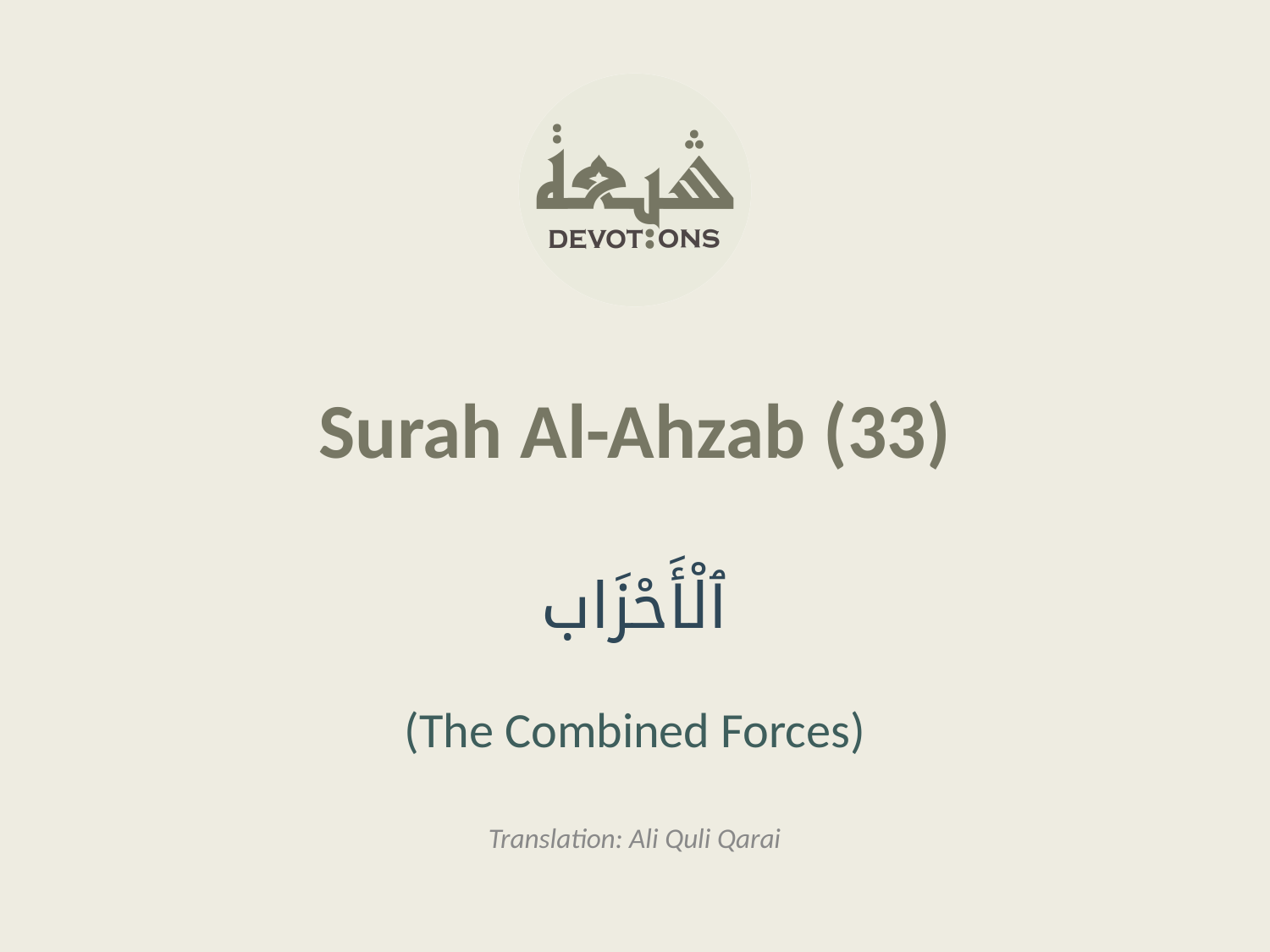

Surah Al-Ahzab (33)
ٱلْأَحْزَاب
(The Combined Forces)
Translation: Ali Quli Qarai